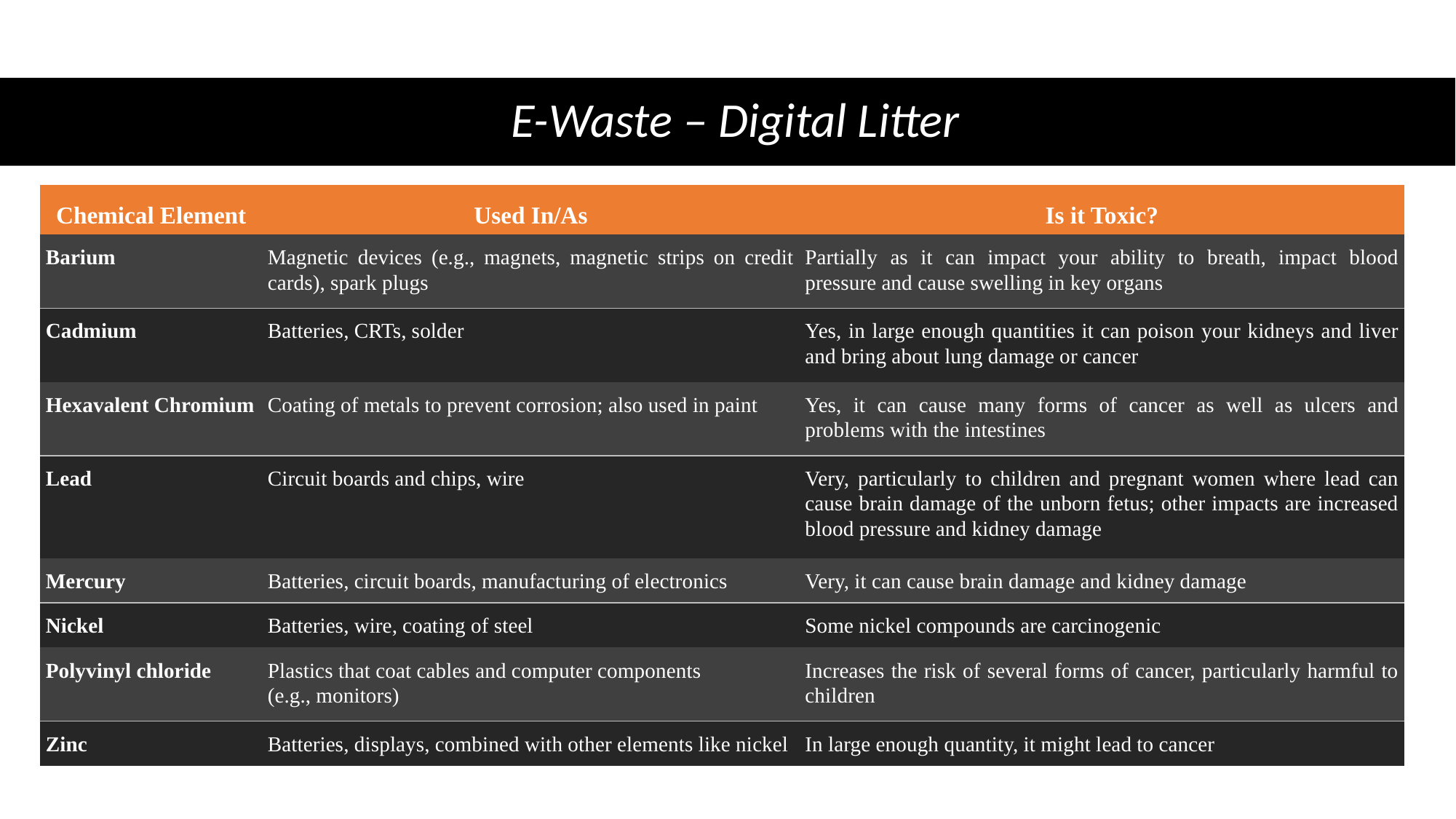

# E-Waste – Digital Litter

| Chemical Element | Used In/As | Is it Toxic? |
| --- | --- | --- |
| Barium | Magnetic devices (e.g., magnets, magnetic strips on credit cards), spark plugs | Partially as it can impact your ability to breath, impact blood pressure and cause swelling in key organs |
| Cadmium | Batteries, CRTs, solder | Yes, in large enough quantities it can poison your kidneys and liver and bring about lung damage or cancer |
| Hexavalent Chromium | Coating of metals to prevent corrosion; also used in paint | Yes, it can cause many forms of cancer as well as ulcers and problems with the intestines |
| Lead | Circuit boards and chips, wire | Very, particularly to children and pregnant women where lead can cause brain damage of the unborn fetus; other impacts are increased blood pressure and kidney damage |
| Mercury | Batteries, circuit boards, manufacturing of electronics | Very, it can cause brain damage and kidney damage |
| Nickel | Batteries, wire, coating of steel | Some nickel compounds are carcinogenic |
| Polyvinyl chloride | Plastics that coat cables and computer components (e.g., monitors) | Increases the risk of several forms of cancer, particularly harmful to children |
| Zinc | Batteries, displays, combined with other elements like nickel | In large enough quantity, it might lead to cancer |